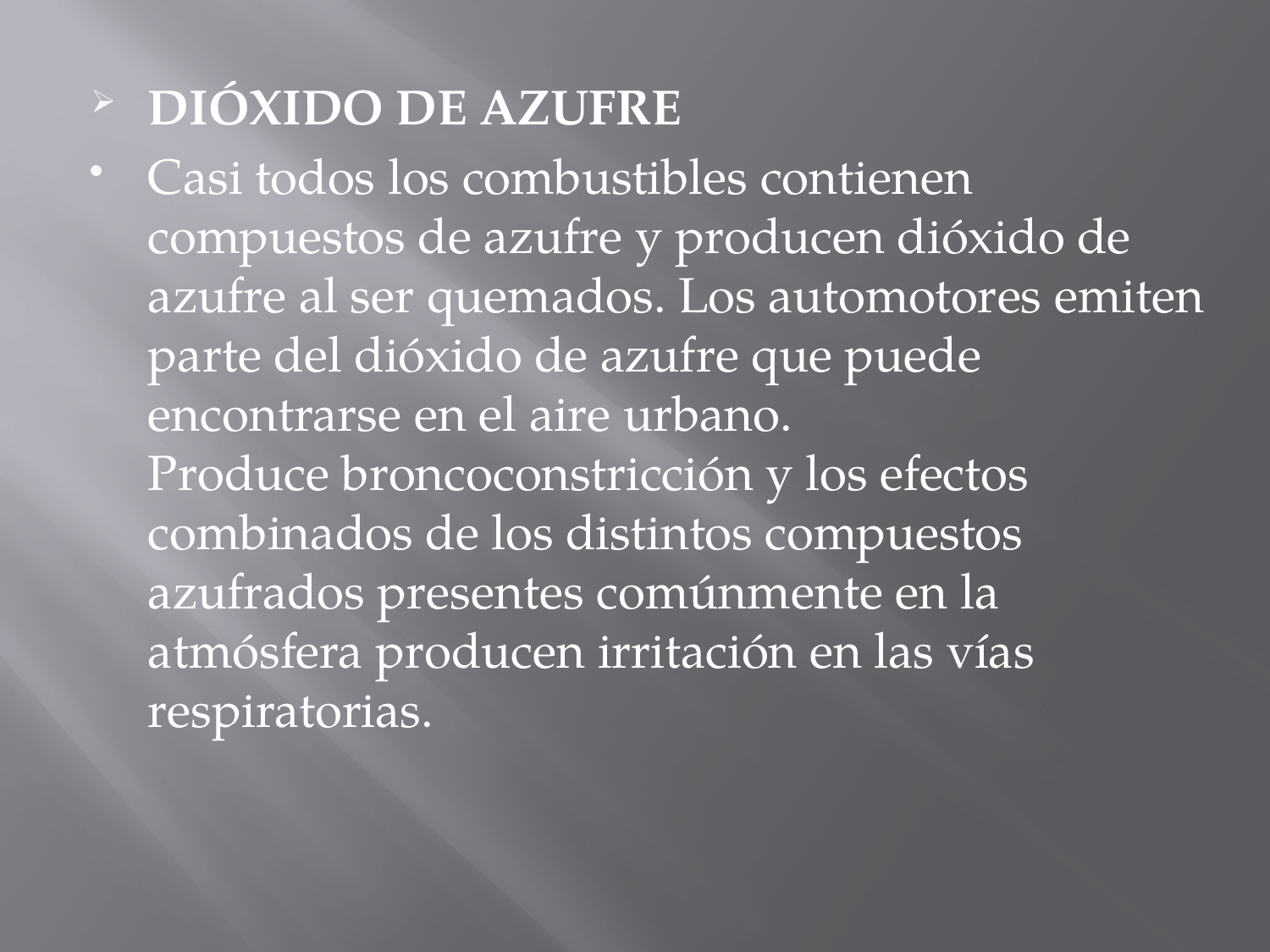

DIÓXIDO DE AZUFRE
Casi todos los combustibles contienen compuestos de azufre y producen dióxido de azufre al ser quemados. Los automotores emiten parte del dióxido de azufre que puede encontrarse en el aire urbano.
Produce broncoconstricción y los efectos combinados de los distintos compuestos azufrados presentes comúnmente en la atmósfera producen irritación en las vías respiratorias.